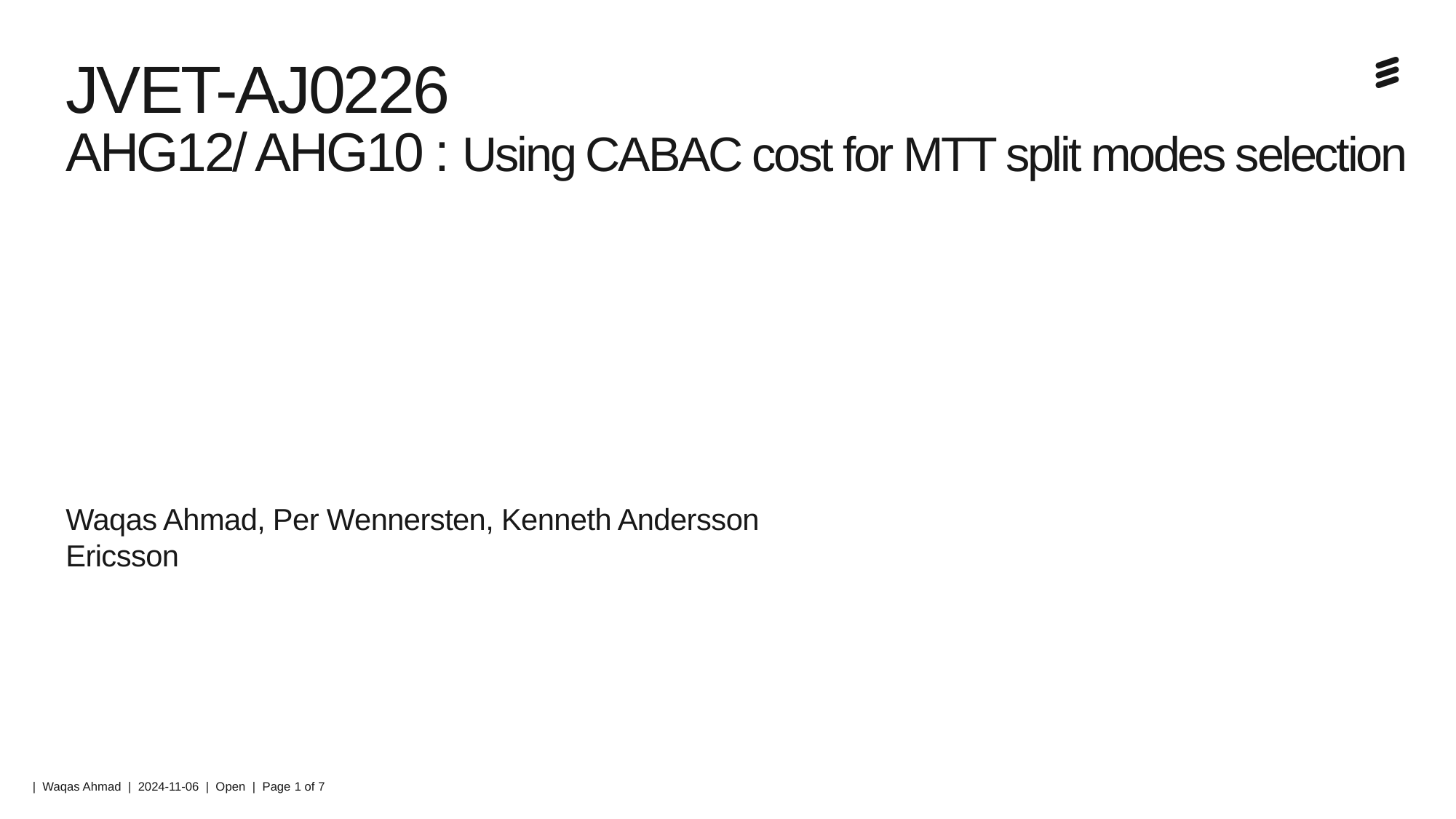

# JVET-AJ0226 AHG12/ AHG10 : Using CABAC cost for MTT split modes selection
Waqas Ahmad, Per Wennersten, Kenneth Andersson
Ericsson